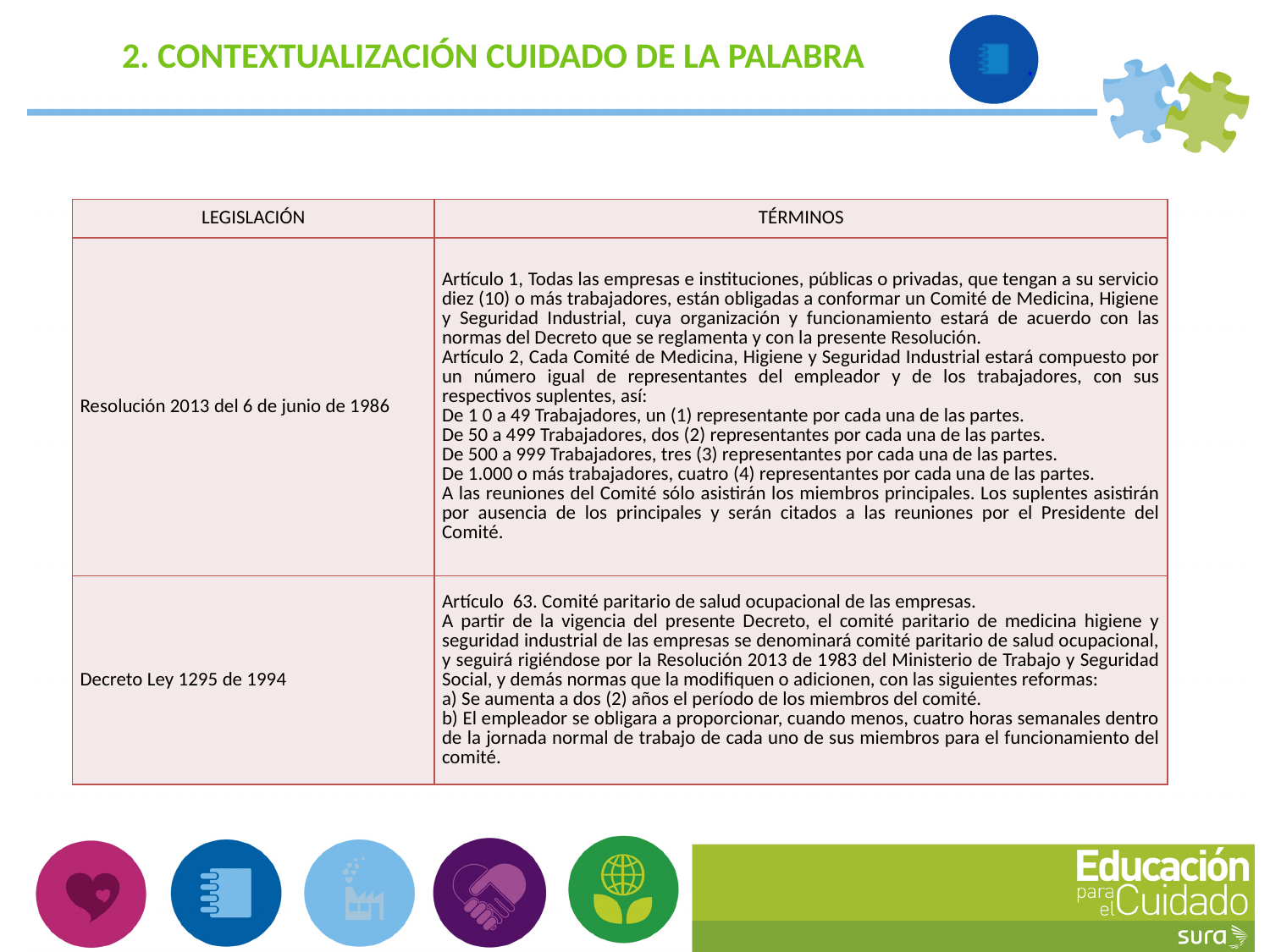

2. CONTEXTUALIZACIÓN CUIDADO DE LA PALABRA

| LEGISLACIÓN | TÉRMINOS |
| --- | --- |
| Resolución 2013 del 6 de junio de 1986 | Artículo 1, Todas las empresas e instituciones, públicas o privadas, que tengan a su servicio diez (10) o más trabajadores, están obligadas a conformar un Comité de Medicina, Higiene y Seguridad Industrial, cuya organización y funcionamiento estará de acuerdo con las normas del Decreto que se reglamenta y con la presente Resolución. Artículo 2, Cada Comité de Medicina, Higiene y Seguridad Industrial estará compuesto por un número igual de representantes del empleador y de los trabajadores, con sus respectivos suplentes, así: De 1 0 a 49 Trabajadores, un (1) representante por cada una de las partes. De 50 a 499 Trabajadores, dos (2) representantes por cada una de las partes. De 500 a 999 Trabajadores, tres (3) representantes por cada una de las partes. De 1.000 o más trabajadores, cuatro (4) representantes por cada una de las partes. A las reuniones del Comité sólo asistirán los miembros principales. Los suplentes asistirán por ausencia de los principales y serán citados a las reuniones por el Presidente del Comité. |
| Decreto Ley 1295 de 1994 | Artículo  63. Comité paritario de salud ocupacional de las empresas. A partir de la vigencia del presente Decreto, el comité paritario de medicina higiene y seguridad industrial de las empresas se denominará comité paritario de salud ocupacional, y seguirá rigiéndose por la Resolución 2013 de 1983 del Ministerio de Trabajo y Seguridad Social, y demás normas que la modifiquen o adicionen, con las siguientes reformas: a) Se aumenta a dos (2) años el período de los miembros del comité. b) El empleador se obligara a proporcionar, cuando menos, cuatro horas semanales dentro de la jornada normal de trabajo de cada uno de sus miembros para el funcionamiento del comité. |